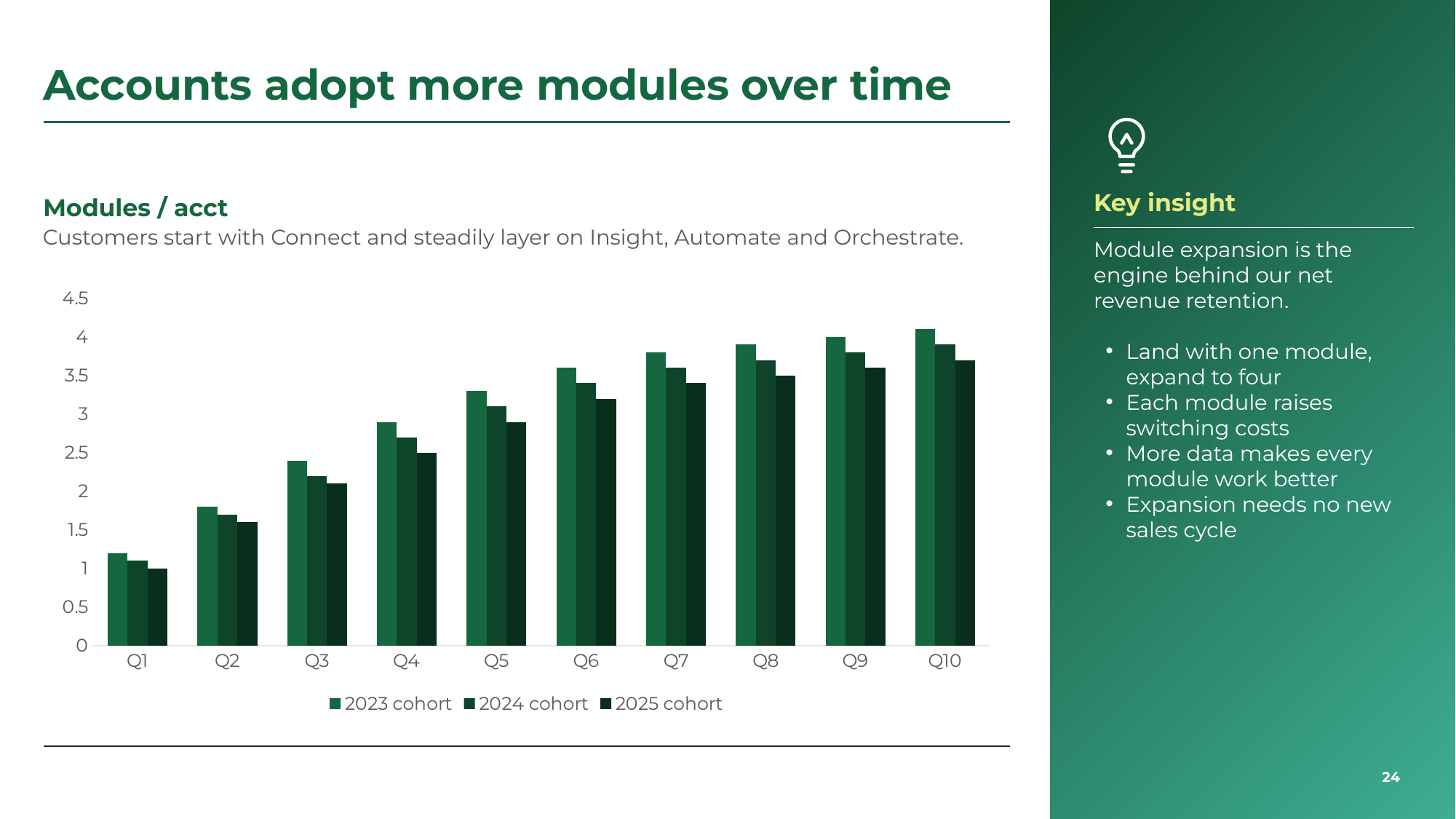

# Accounts adopt more modules over time

Key insight
Modules / acct
Customers start with Connect and steadily layer on Insight, Automate and Orchestrate.
Module expansion is the engine behind our net revenue retention.

Land with one module, expand to four
Each module raises switching costs
More data makes every module work better
Expansion needs no new sales cycle

### Chart

| Category | 2023 cohort | 2024 cohort | 2025 cohort |
|---|---|---|---|
| Q1 | 1.2 | 1.1 | 1.0 |
| Q2 | 1.8 | 1.7 | 1.6 |
| Q3 | 2.4 | 2.2 | 2.1 |
| Q4 | 2.9 | 2.7 | 2.5 |
| Q5 | 3.3 | 3.1 | 2.9 |
| Q6 | 3.6 | 3.4 | 3.2 |
| Q7 | 3.8 | 3.6 | 3.4 |
| Q8 | 3.9 | 3.7 | 3.5 |
| Q9 | 4.0 | 3.8 | 3.6 |
| Q10 | 4.1 | 3.9 | 3.7 |
24